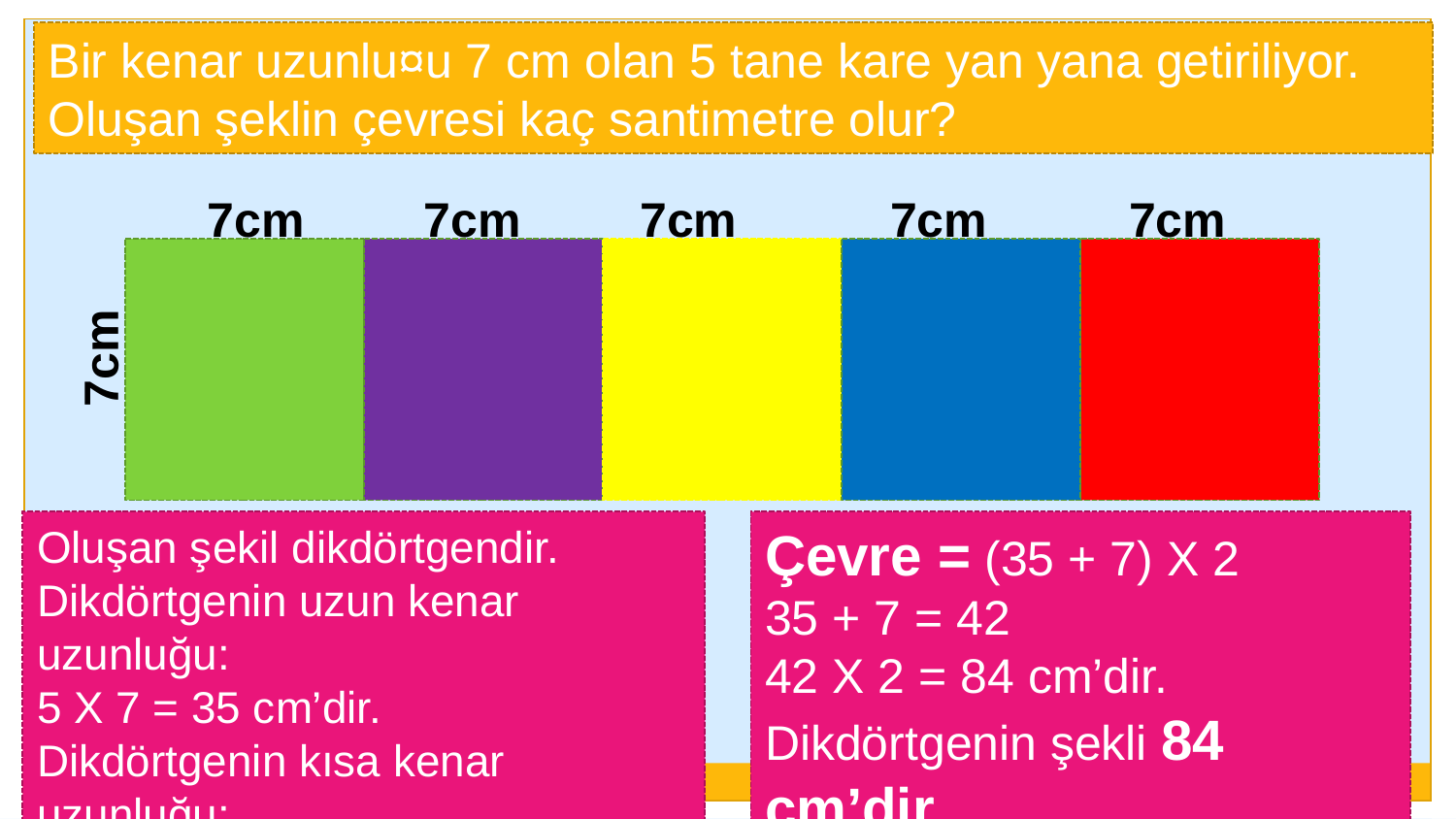

Bir kenar uzunlu¤u 7 cm olan 5 tane kare yan yana getiriliyor. Oluşan şeklin çevresi kaç santimetre olur?
7cm
7cm
7cm
7cm
7cm

7cm
Oluşan şekil dikdörtgendir.
Dikdörtgenin uzun kenar uzunluğu:
5 X 7 = 35 cm’dir.
Dikdörtgenin kısa kenar uzunluğu:
5 cm’dir.
Çevre = (35 + 7) X 2
35 + 7 = 42
42 X 2 = 84 cm’dir.
Dikdörtgenin şekli 84 cm’dir.